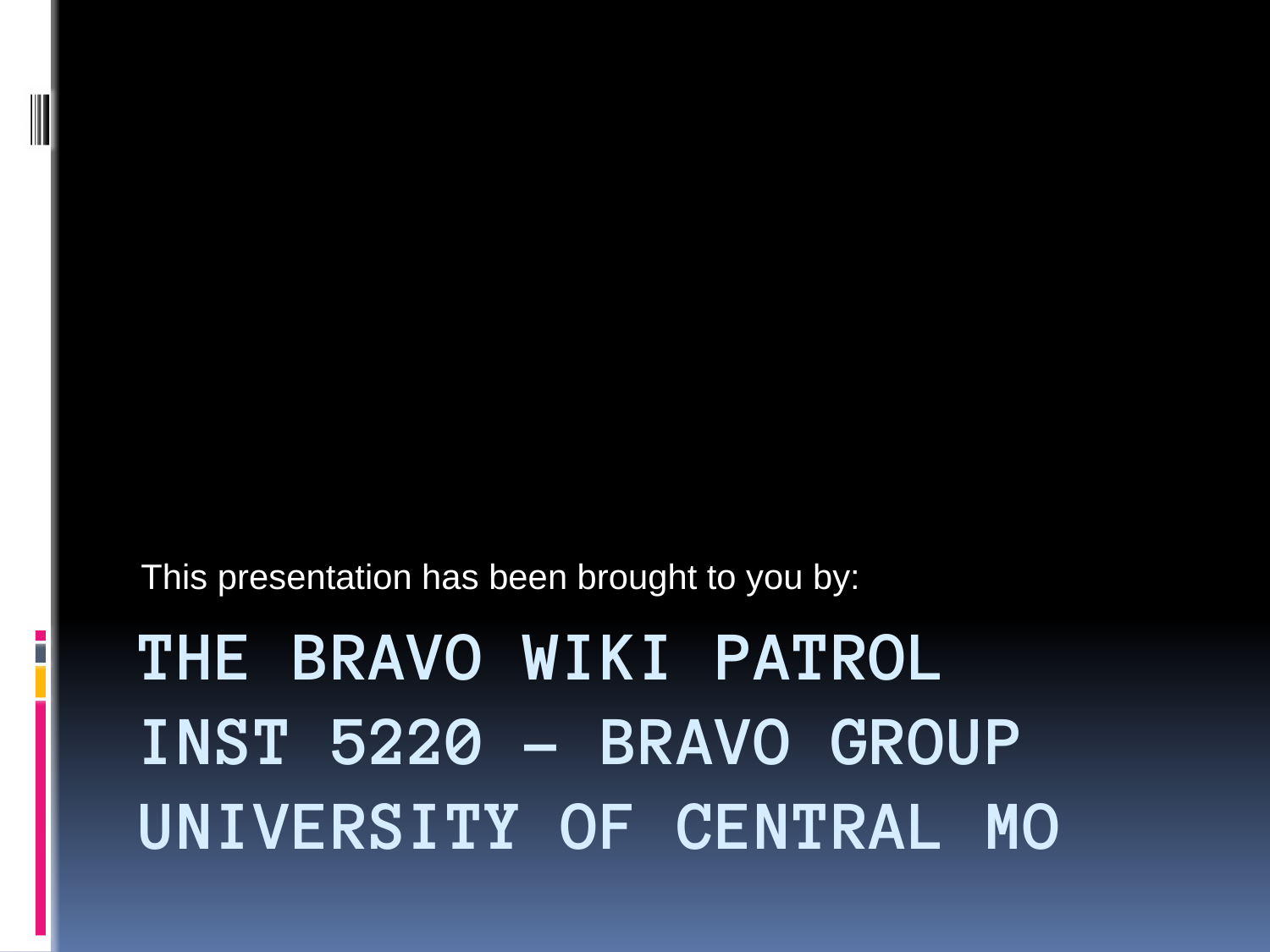

This presentation has been brought to you by:
# THE Bravo Wiki Patrol INST 5220 – Bravo Group university of central mo